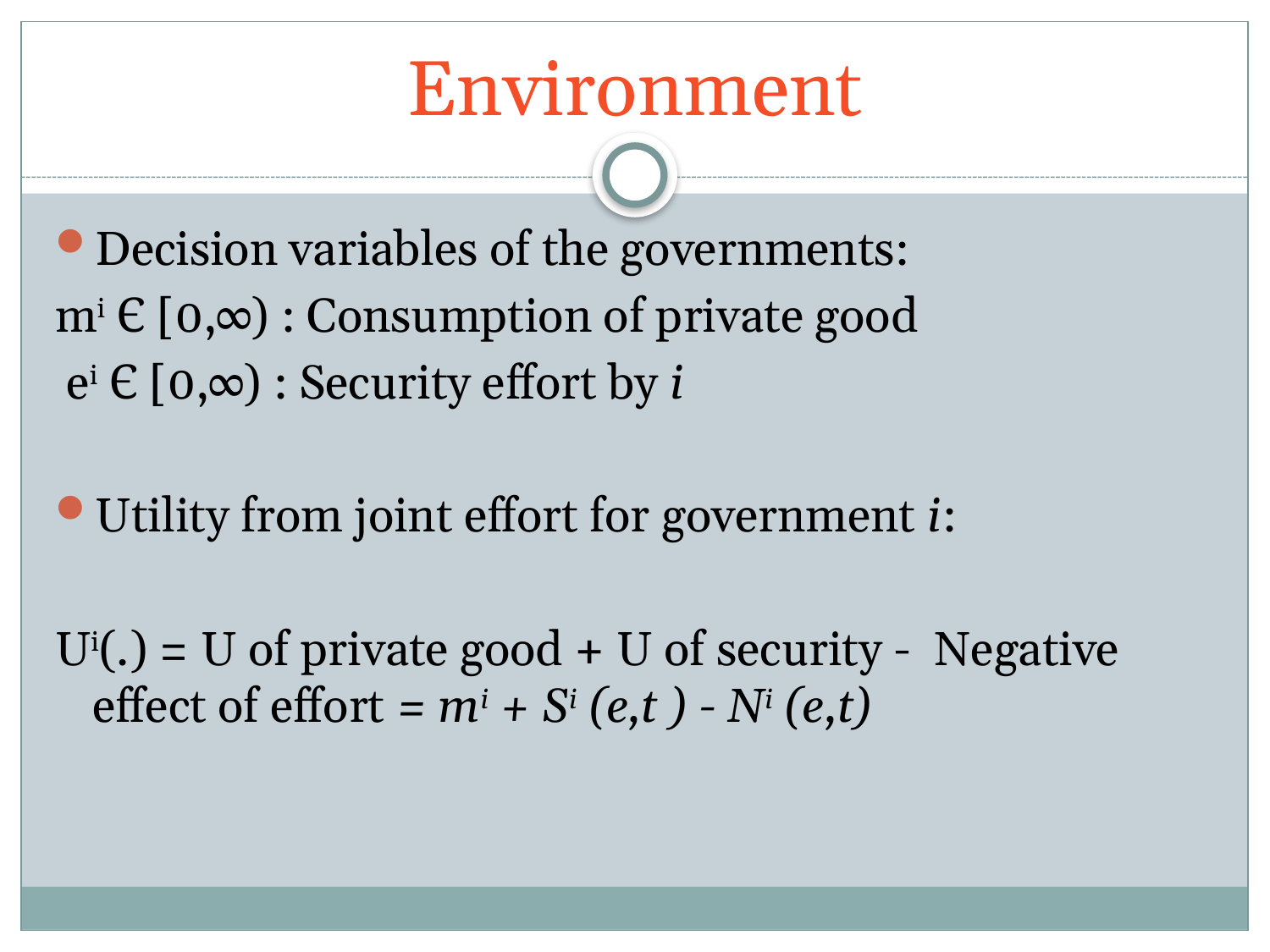

# Environment
Decision variables of the governments:
mi Є [0,∞) : Consumption of private good
 ei Є [0,∞) : Security effort by i

Utility from joint effort for government i:

Ui(.) = U of private good + U of security -  Negative effect of effort = mi + Si (e,t ) - Ni (e,t)